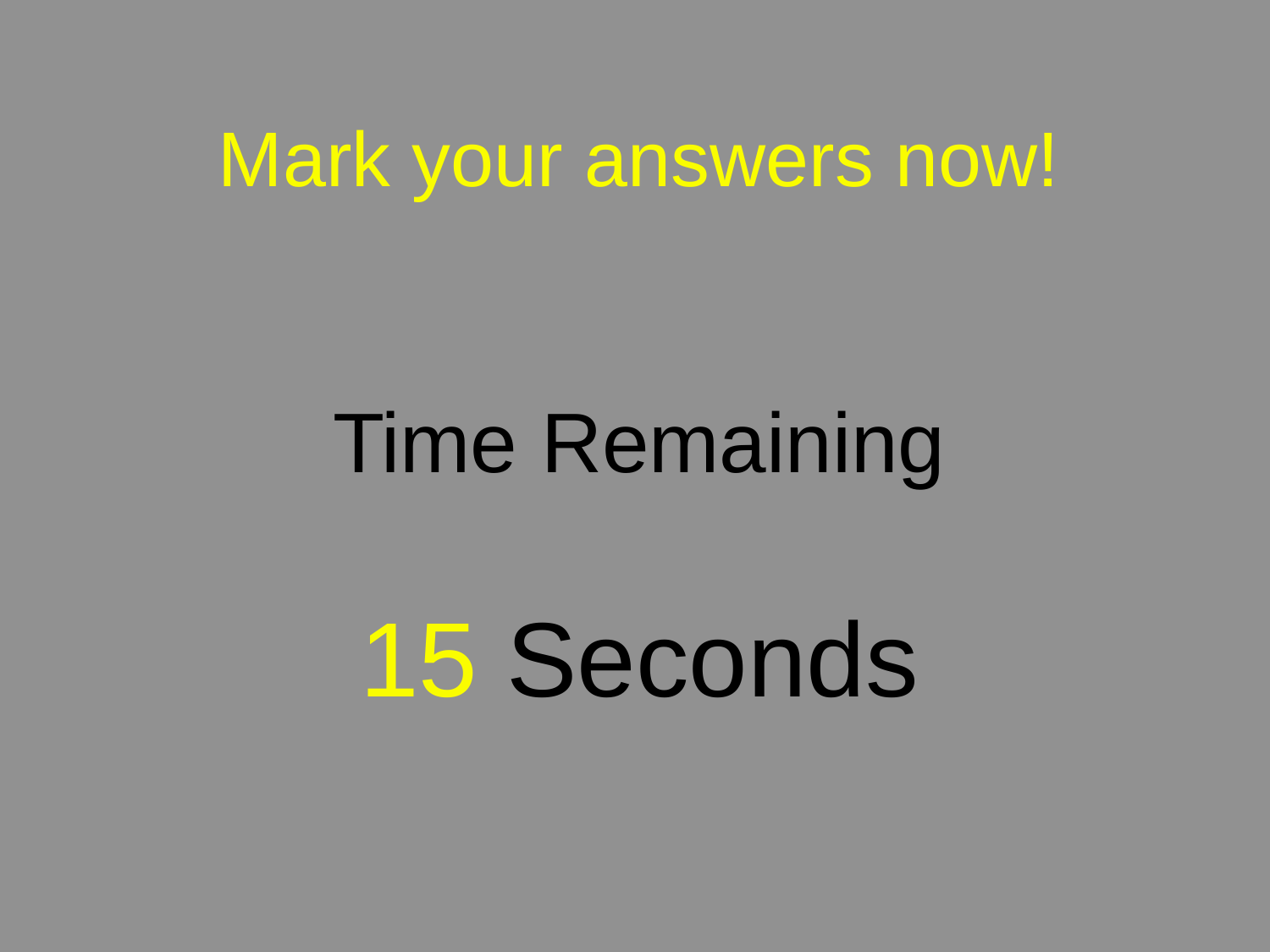

# Mark your answers now! Time Remaining 15 Seconds